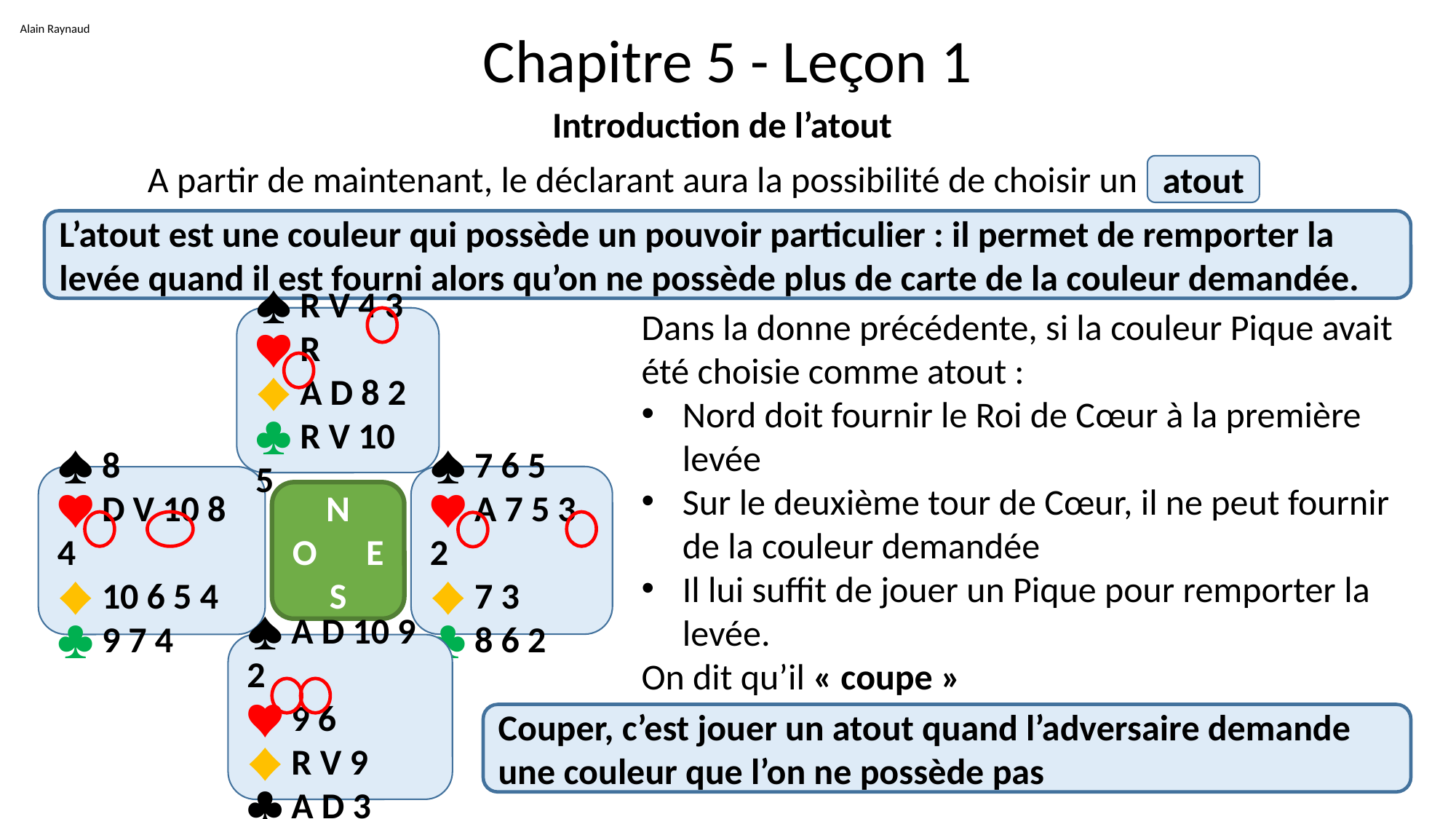

Alain Raynaud
# Chapitre 5 - Leçon 1
Introduction de l’atout
	A partir de maintenant, le déclarant aura la possibilité de choisir un

atout
L’atout est une couleur qui possède un pouvoir particulier : il permet de remporter la levée quand il est fourni alors qu’on ne possède plus de carte de la couleur demandée.
Dans la donne précédente, si la couleur Pique avait été choisie comme atout :
Nord doit fournir le Roi de Cœur à la première levée
Sur le deuxième tour de Cœur, il ne peut fournir de la couleur demandée
Il lui suffit de jouer un Pique pour remporter la levée.
On dit qu’il « coupe »

♠ R V 4 3
♥ R
♦ A D 8 2
♣ R V 10 5
♠ 7 6 5
♥ A 7 5 3 2
♦ 7 3
♣ 8 6 2
♠ 8
♥ D V 10 8 4
♦ 10 6 5 4
♣ 9 7 4
N
O      E
S
♠ A D 10 9 2
♥ 9 6
♦ R V 9
♣ A D 3

Couper, c’est jouer un atout quand l’adversaire demande une couleur que l’on ne possède pas